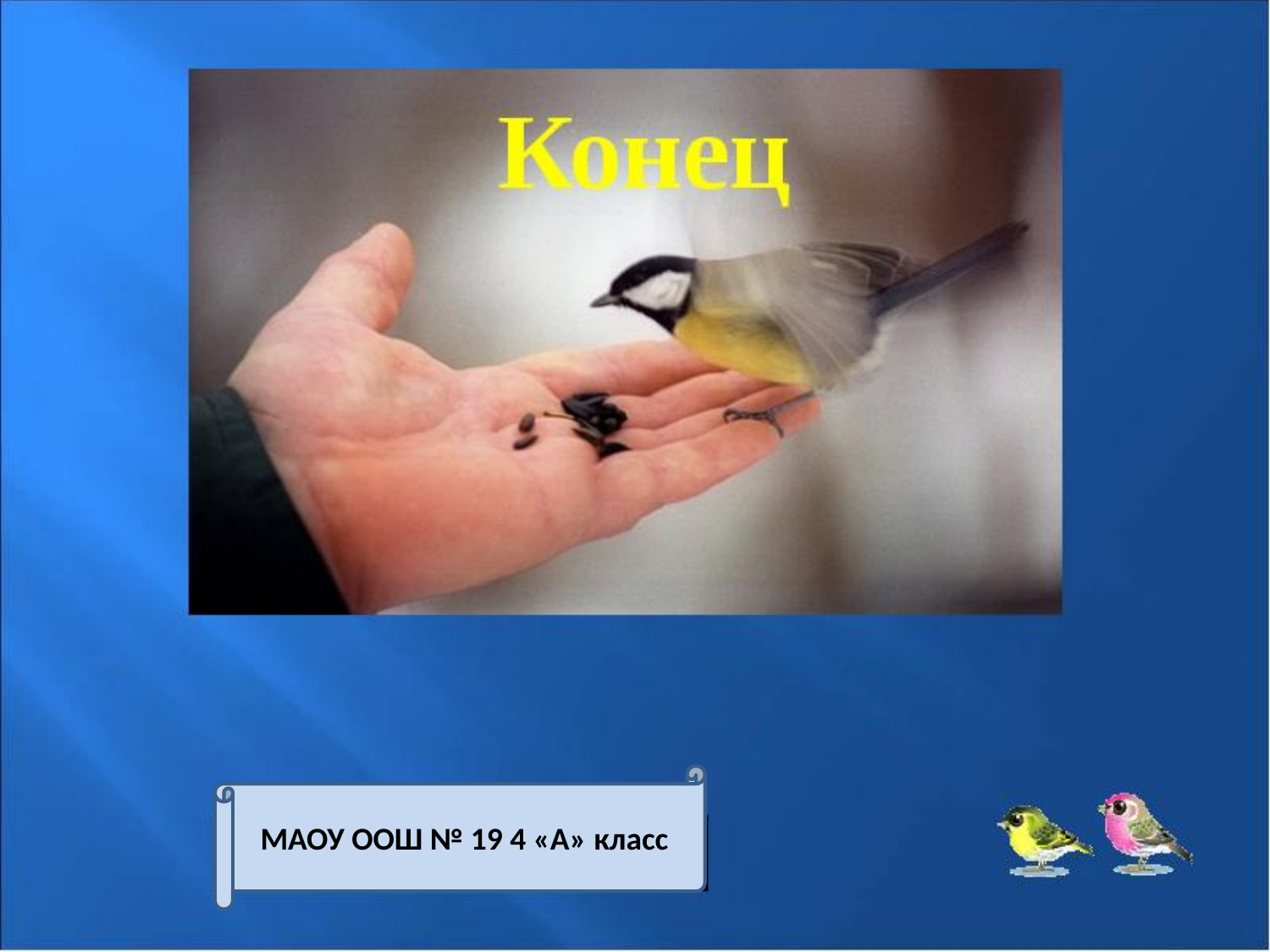

МАОУ ООШ № 19 4 «А» класс